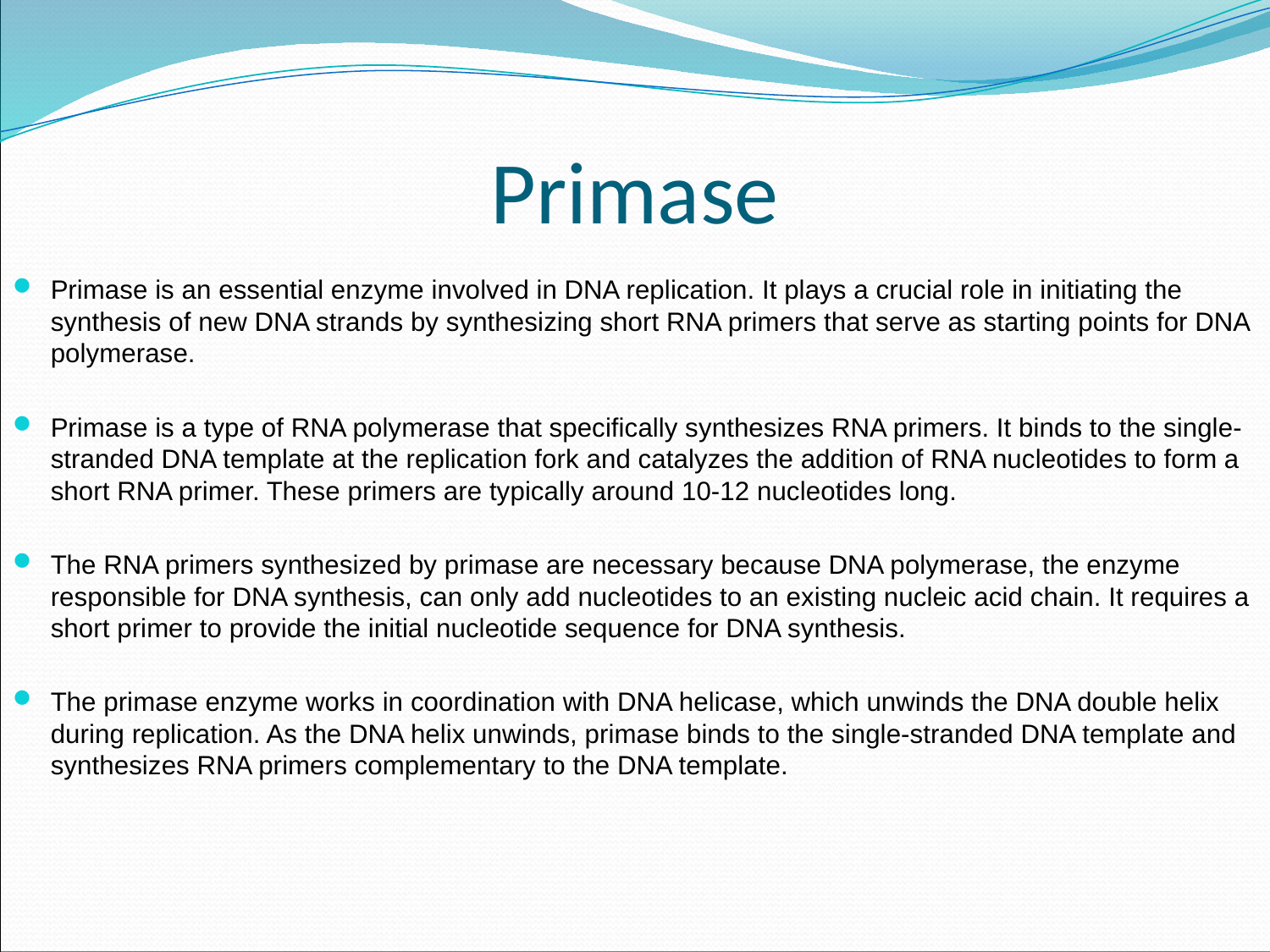

# Primase
Primase is an essential enzyme involved in DNA replication. It plays a crucial role in initiating the synthesis of new DNA strands by synthesizing short RNA primers that serve as starting points for DNA polymerase.

Primase is a type of RNA polymerase that specifically synthesizes RNA primers. It binds to the single-stranded DNA template at the replication fork and catalyzes the addition of RNA nucleotides to form a short RNA primer. These primers are typically around 10-12 nucleotides long.

The RNA primers synthesized by primase are necessary because DNA polymerase, the enzyme responsible for DNA synthesis, can only add nucleotides to an existing nucleic acid chain. It requires a short primer to provide the initial nucleotide sequence for DNA synthesis.

The primase enzyme works in coordination with DNA helicase, which unwinds the DNA double helix during replication. As the DNA helix unwinds, primase binds to the single-stranded DNA template and synthesizes RNA primers complementary to the DNA template.